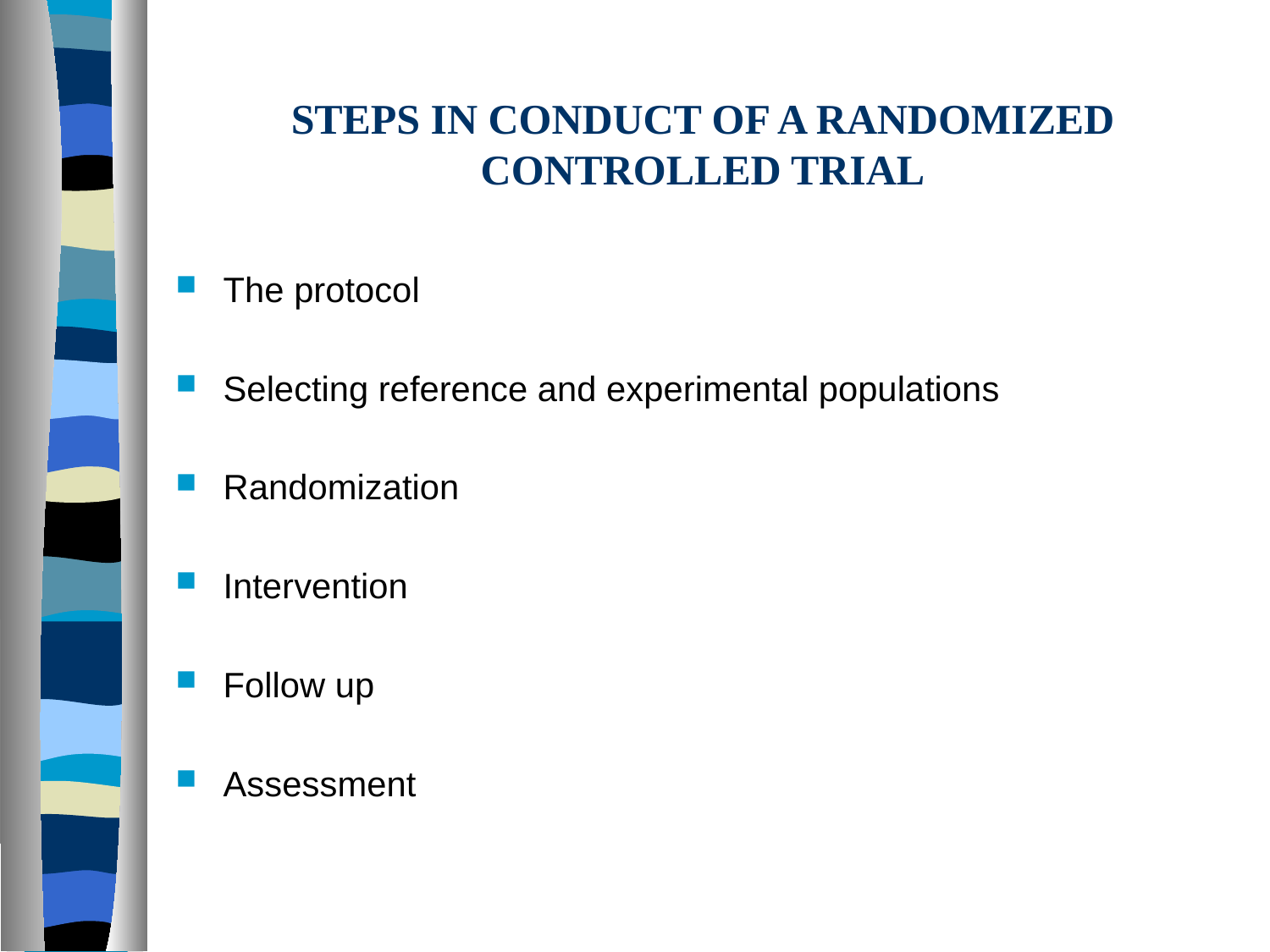

# STEPS IN CONDUCT OF A RANDOMIZED CONTROLLED TRIAL

The protocol

Selecting reference and experimental populations

Randomization

Intervention

Follow up

Assessment